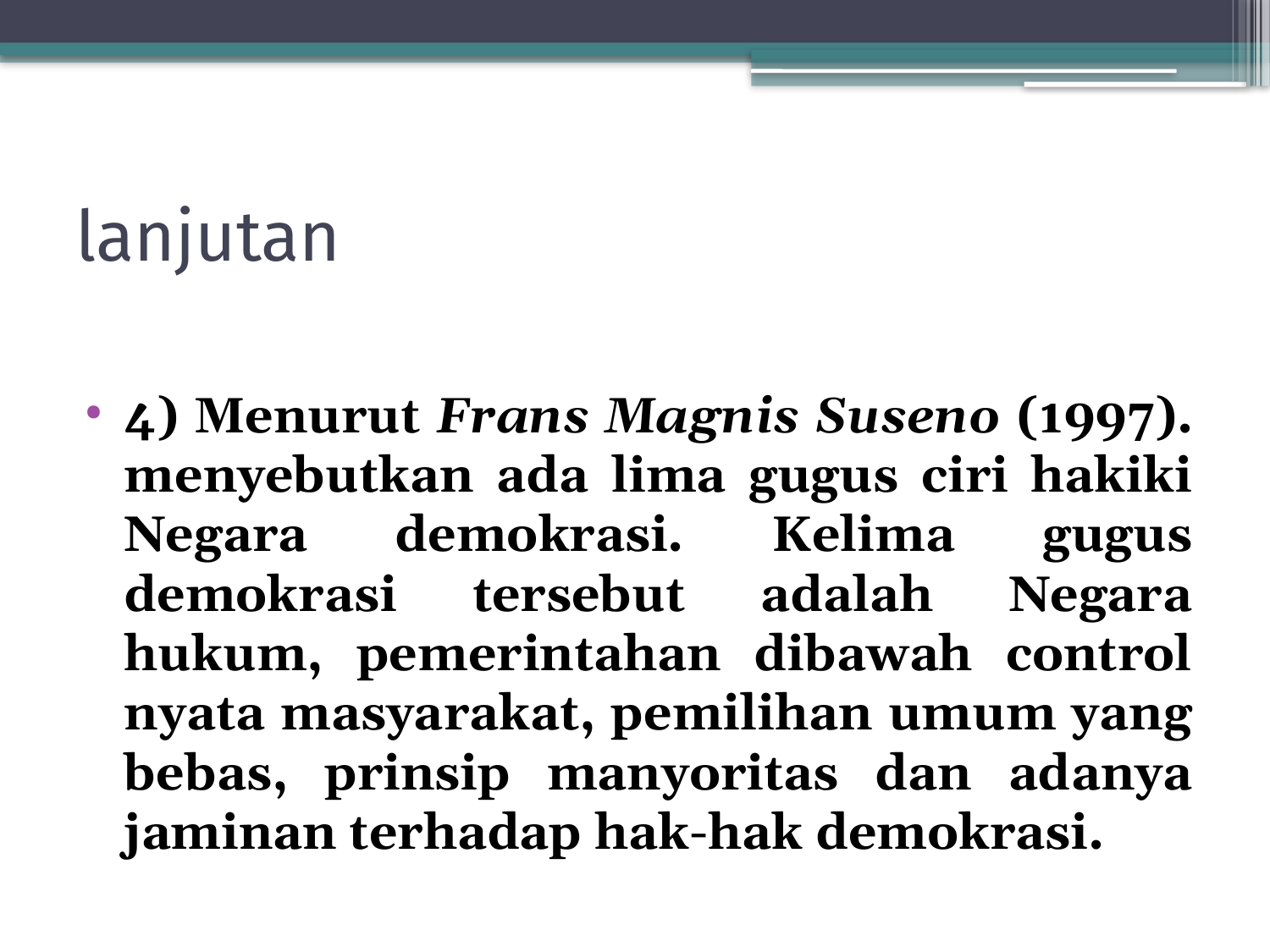

# lanjutan

4) Menurut Frans Magnis Suseno (1997). menyebutkan ada lima gugus ciri hakiki Negara demokrasi. Kelima gugus demokrasi tersebut adalah Negara hukum, pemerintahan dibawah control nyata masyarakat, pemilihan umum yang bebas, prinsip manyoritas dan adanya jaminan terhadap hak-hak demokrasi.